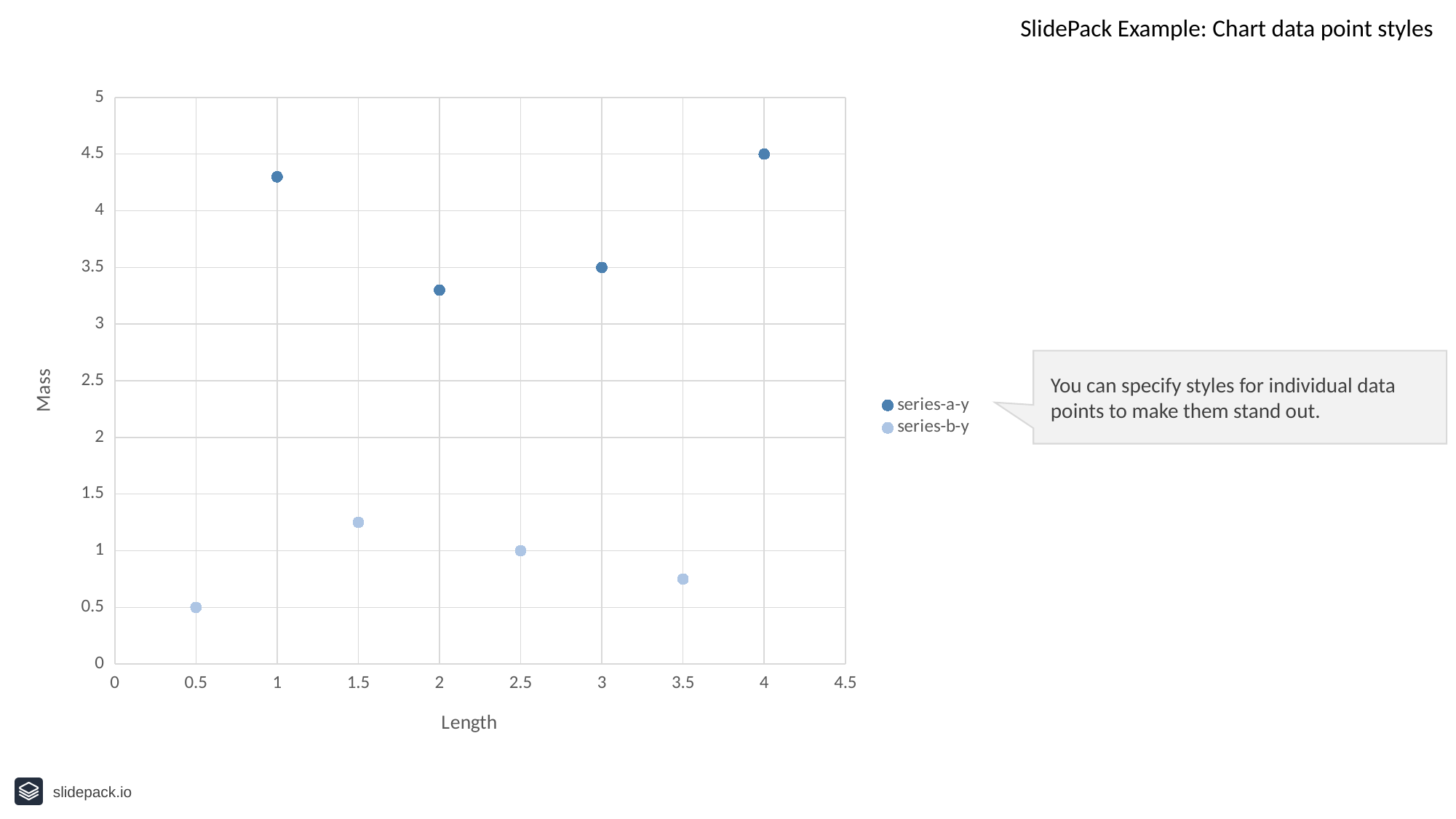

SlidePack Example: Chart data point styles

### Chart

| Category | series-a-y | series-b-y |
|---|---|---|
You can specify styles for individual data points to make them stand out.